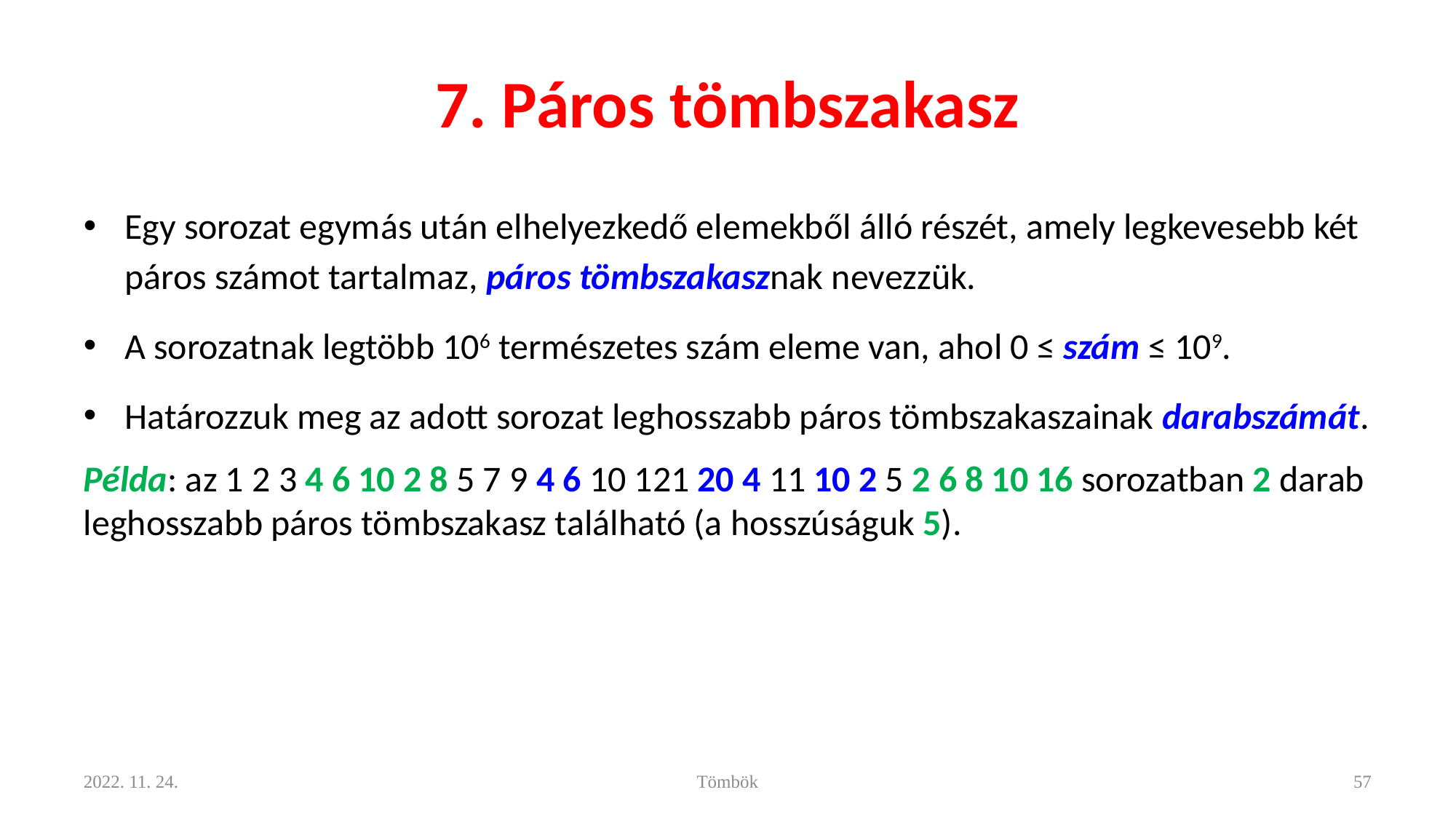

# 7. Páros tömbszakasz
Egy sorozat egymás után elhelyezkedő elemekből álló részét, amely legkevesebb két páros számot tartalmaz, páros tömbszakasznak nevezzük.
A sorozatnak legtöbb 106 természetes szám eleme van, ahol 0 ≤ szám ≤ 109.
Határozzuk meg az adott sorozat leghosszabb páros tömbszakaszainak darabszámát.
Példa: az 1 2 3 4 6 10 2 8 5 7 9 4 6 10 121 20 4 11 10 2 5 2 6 8 10 16 sorozatban 2 darab leghosszabb páros tömbszakasz található (a hosszúságuk 5).
2022. 11. 24.
Tömbök
57